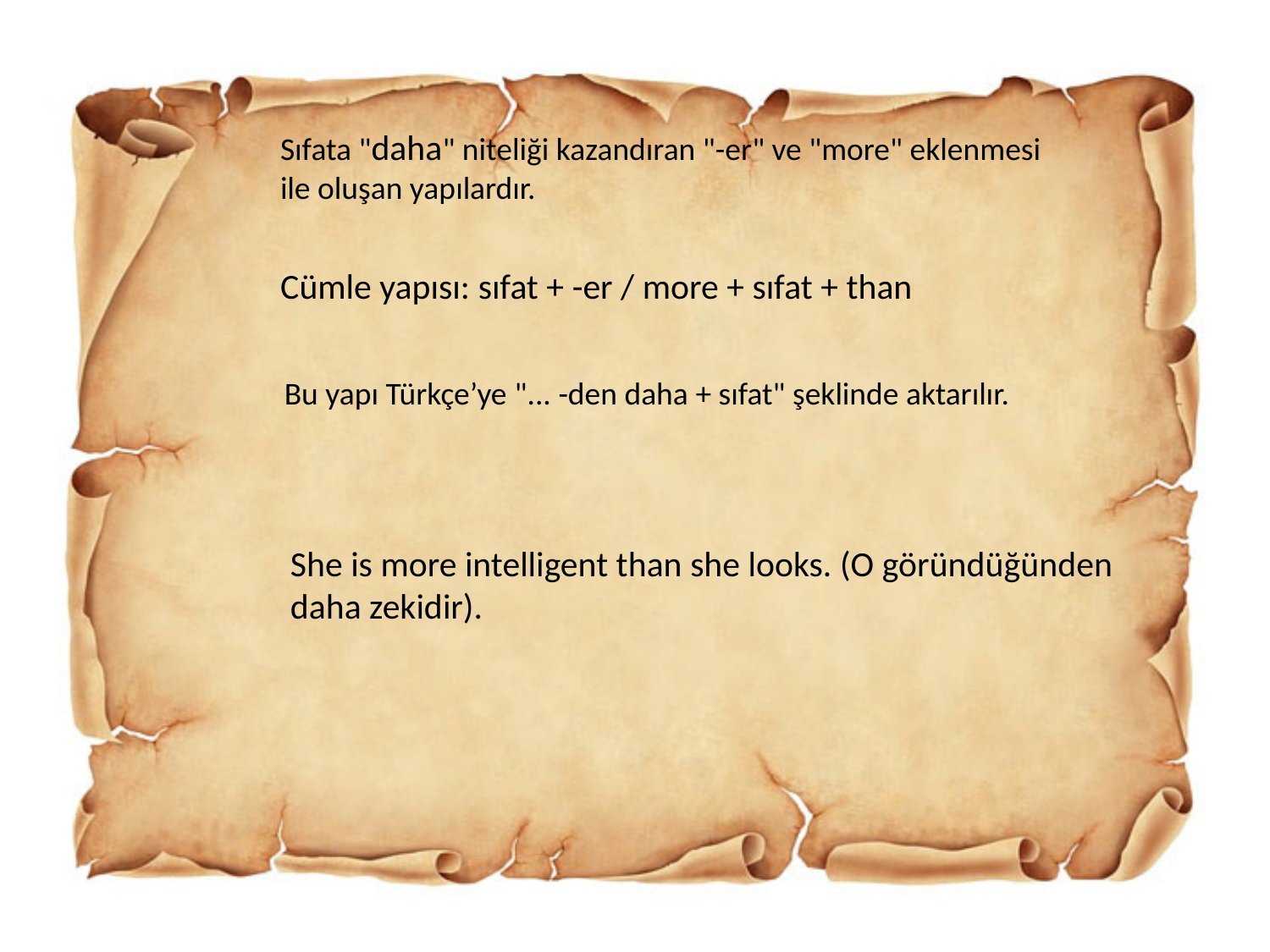

Sıfata "daha" niteliği kazandıran "-er" ve "more" eklenmesi ile oluşan yapılardır.
Cümle yapısı: sıfat + -er / more + sıfat + than
Bu yapı Türkçe’ye "... -den daha + sıfat" şeklinde aktarılır.
She is more intelligent than she looks. (O göründüğünden daha zekidir).